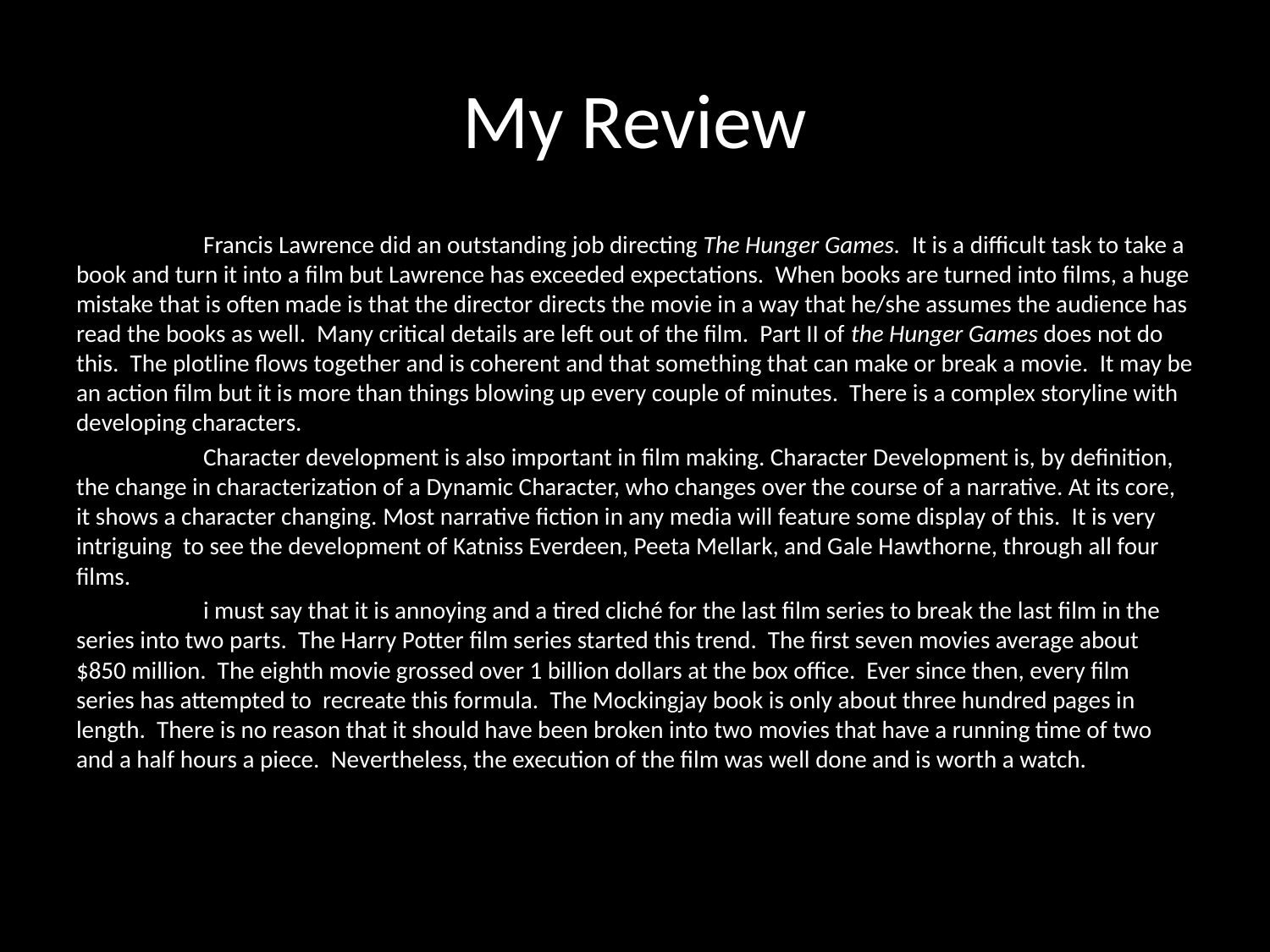

# My Review
	Francis Lawrence did an outstanding job directing The Hunger Games.  It is a difficult task to take a book and turn it into a film but Lawrence has exceeded expectations.  When books are turned into films, a huge mistake that is often made is that the director directs the movie in a way that he/she assumes the audience has read the books as well.  Many critical details are left out of the film.  Part II of the Hunger Games does not do this.  The plotline flows together and is coherent and that something that can make or break a movie.  It may be an action film but it is more than things blowing up every couple of minutes.  There is a complex storyline with developing characters.
	Character development is also important in film making. Character Development is, by definition, the change in characterization of a Dynamic Character, who changes over the course of a narrative. At its core, it shows a character changing. Most narrative fiction in any media will feature some display of this.  It is very intriguing  to see the development of Katniss Everdeen, Peeta Mellark, and Gale Hawthorne, through all four films.
	i must say that it is annoying and a tired cliché for the last film series to break the last film in the series into two parts.  The Harry Potter film series started this trend.  The first seven movies average about $850 million.  The eighth movie grossed over 1 billion dollars at the box office.  Ever since then, every film series has attempted to  recreate this formula.  The Mockingjay book is only about three hundred pages in length.  There is no reason that it should have been broken into two movies that have a running time of two and a half hours a piece.  Nevertheless, the execution of the film was well done and is worth a watch.